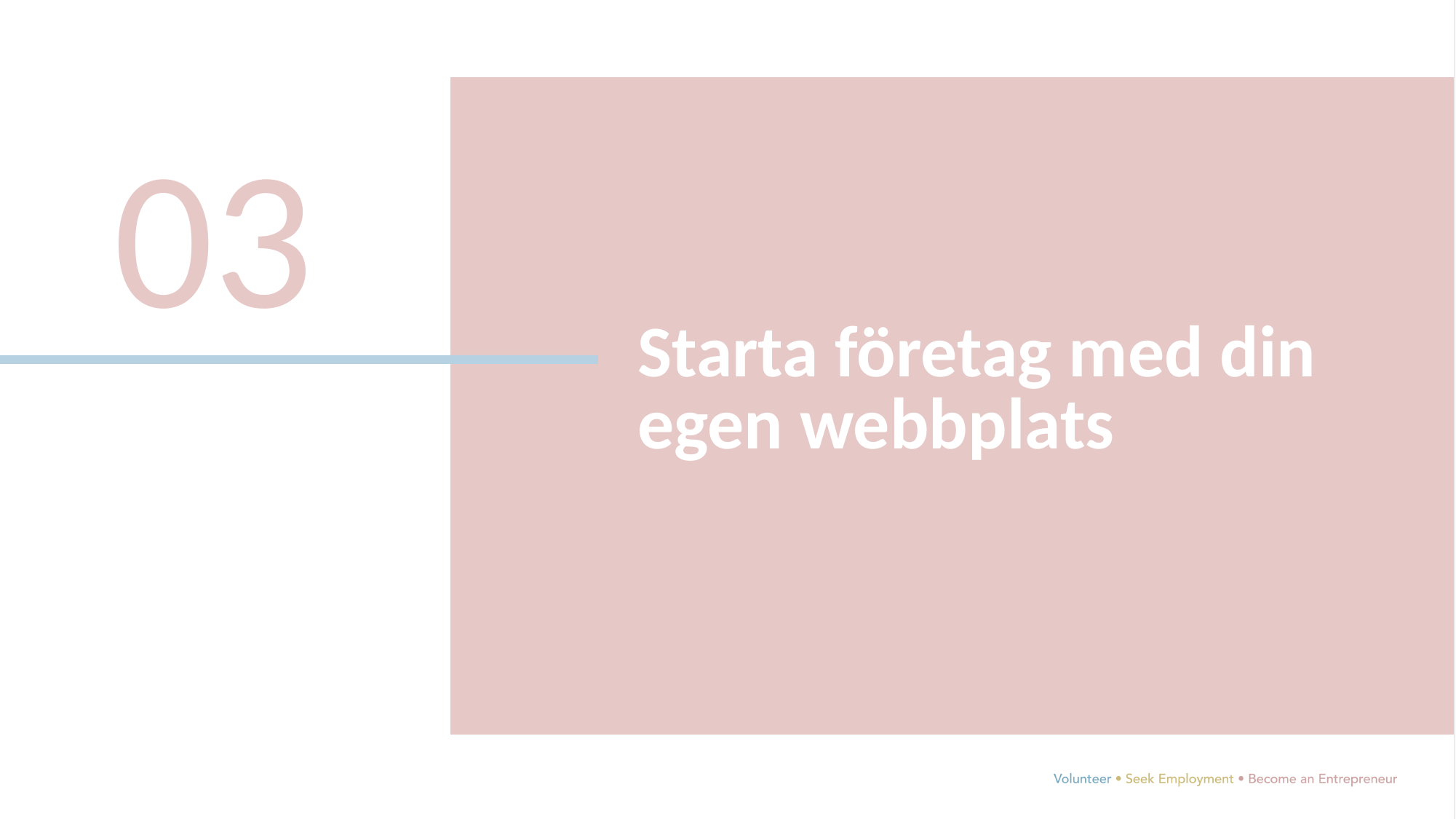

03
Starta företag med din egen webbplats